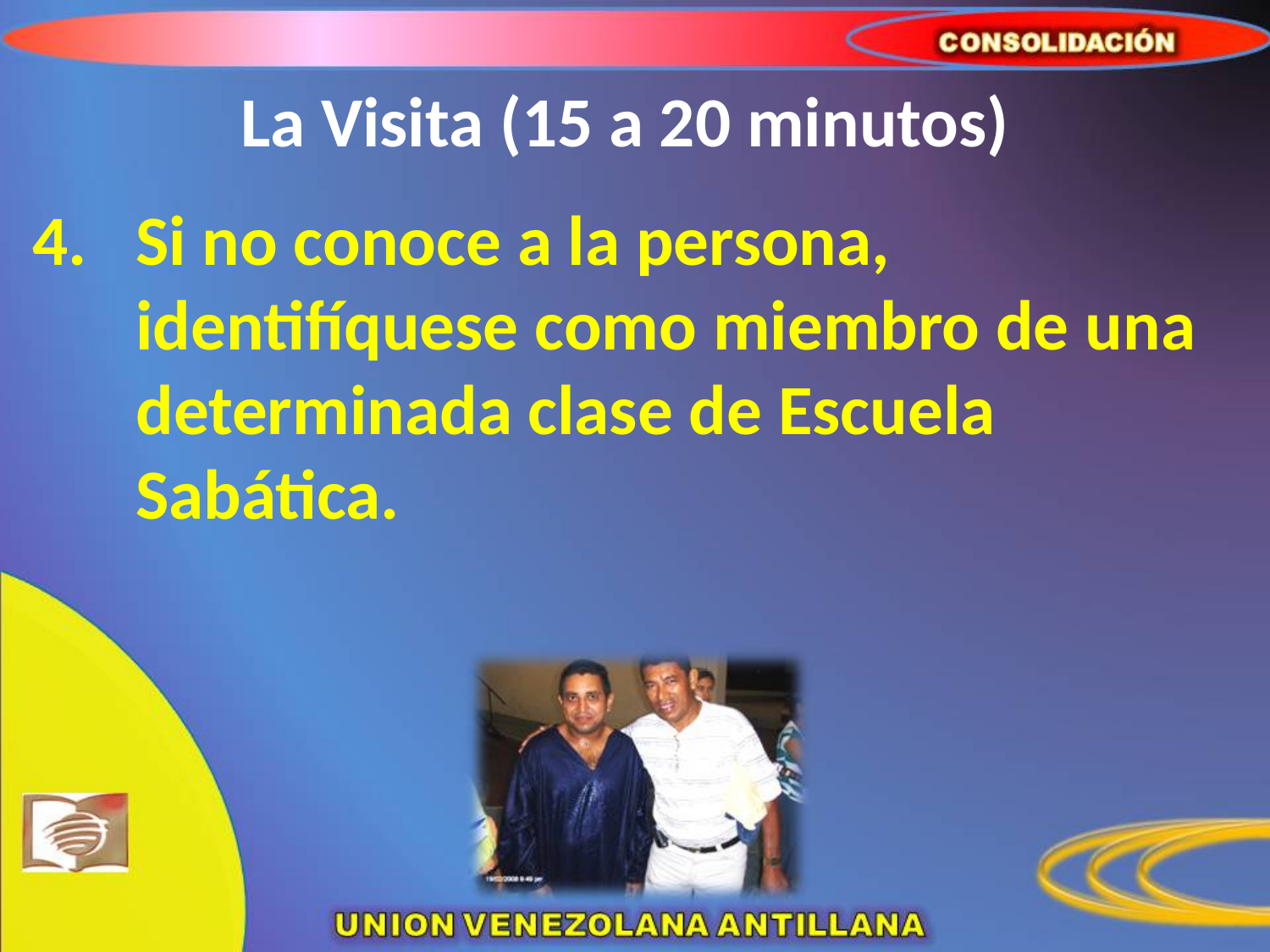

# La Visita (15 a 20 minutos)
Si no conoce a la persona, identifíquese como miembro de una determinada clase de Escuela Sabática.